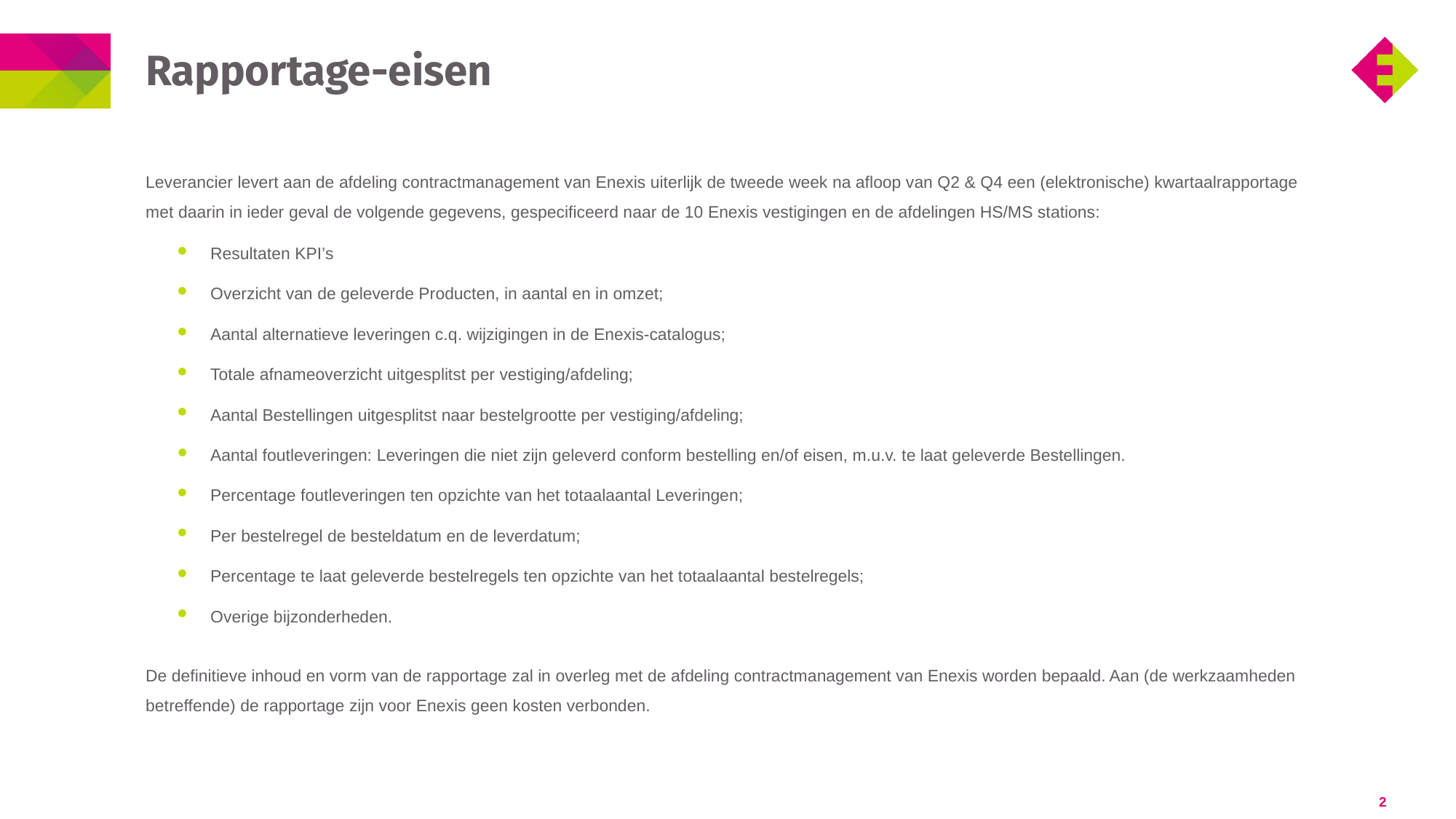

# Rapportage-eisen
Leverancier levert aan de afdeling contractmanagement van Enexis uiterlijk de tweede week na afloop van Q2 & Q4 een (elektronische) kwartaalrapportage met daarin in ieder geval de volgende gegevens, gespecificeerd naar de 10 Enexis vestigingen en de afdelingen HS/MS stations:
Resultaten KPI’s
Overzicht van de geleverde Producten, in aantal en in omzet;
Aantal alternatieve leveringen c.q. wijzigingen in de Enexis-catalogus;
Totale afnameoverzicht uitgesplitst per vestiging/afdeling;
Aantal Bestellingen uitgesplitst naar bestelgrootte per vestiging/afdeling;
Aantal foutleveringen: Leveringen die niet zijn geleverd conform bestelling en/of eisen, m.u.v. te laat geleverde Bestellingen.
Percentage foutleveringen ten opzichte van het totaalaantal Leveringen;
Per bestelregel de besteldatum en de leverdatum;
Percentage te laat geleverde bestelregels ten opzichte van het totaalaantal bestelregels;
Overige bijzonderheden.
De definitieve inhoud en vorm van de rapportage zal in overleg met de afdeling contractmanagement van Enexis worden bepaald. Aan (de werkzaamheden betreffende) de rapportage zijn voor Enexis geen kosten verbonden.

2